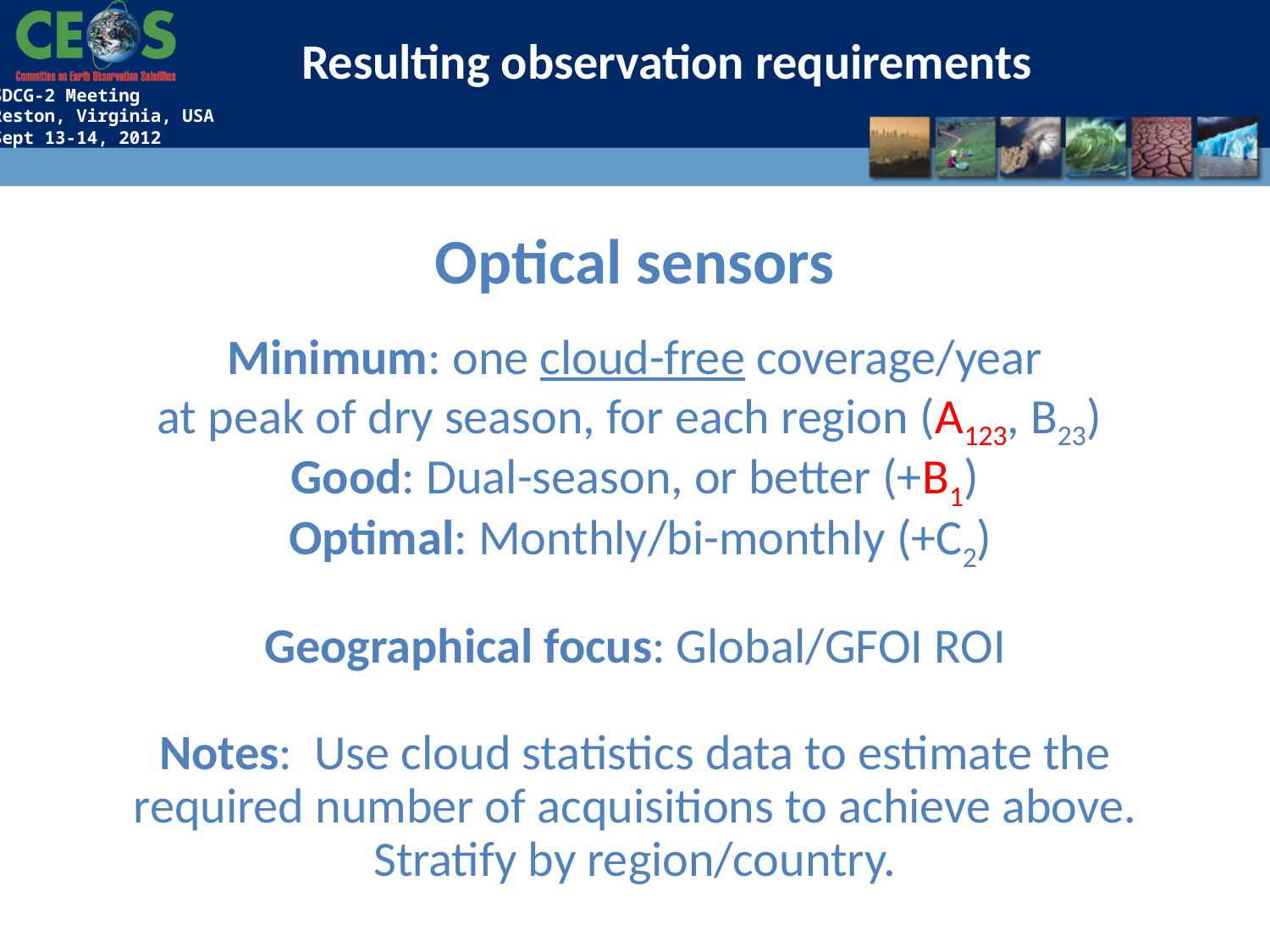

Resulting observation requirements
Optical sensors
Minimum: one cloud-free coverage/year
at peak of dry season, for each region (A123, B23)
Good: Dual-season, or better (+B1)
 Optimal: Monthly/bi-monthly (+C2)
Geographical focus: Global/GFOI ROI
Notes:  Use cloud statistics data to estimate the required number of acquisitions to achieve above. Stratify by region/country.